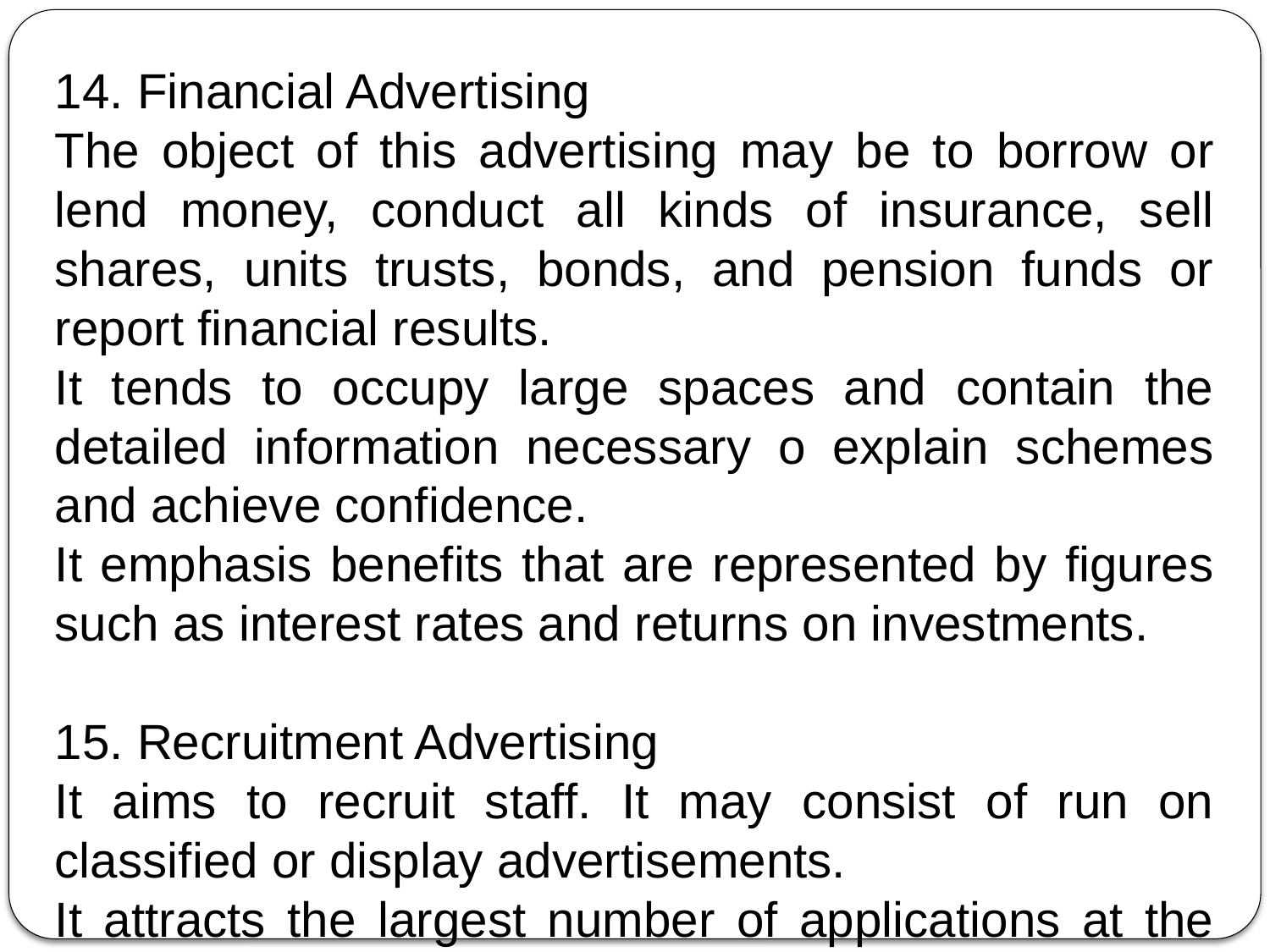

14. Financial Advertising
The object of this advertising may be to borrow or lend money, conduct all kinds of insurance, sell shares, units trusts, bonds, and pension funds or report financial results.
It tends to occupy large spaces and contain the detailed information necessary o explain schemes and achieve confidence.
It emphasis benefits that are represented by figures such as interest rates and returns on investments.

15. Recruitment Advertising
It aims to recruit staff. It may consist of run on classified or display advertisements.
It attracts the largest number of applications at the lowest possible cost.